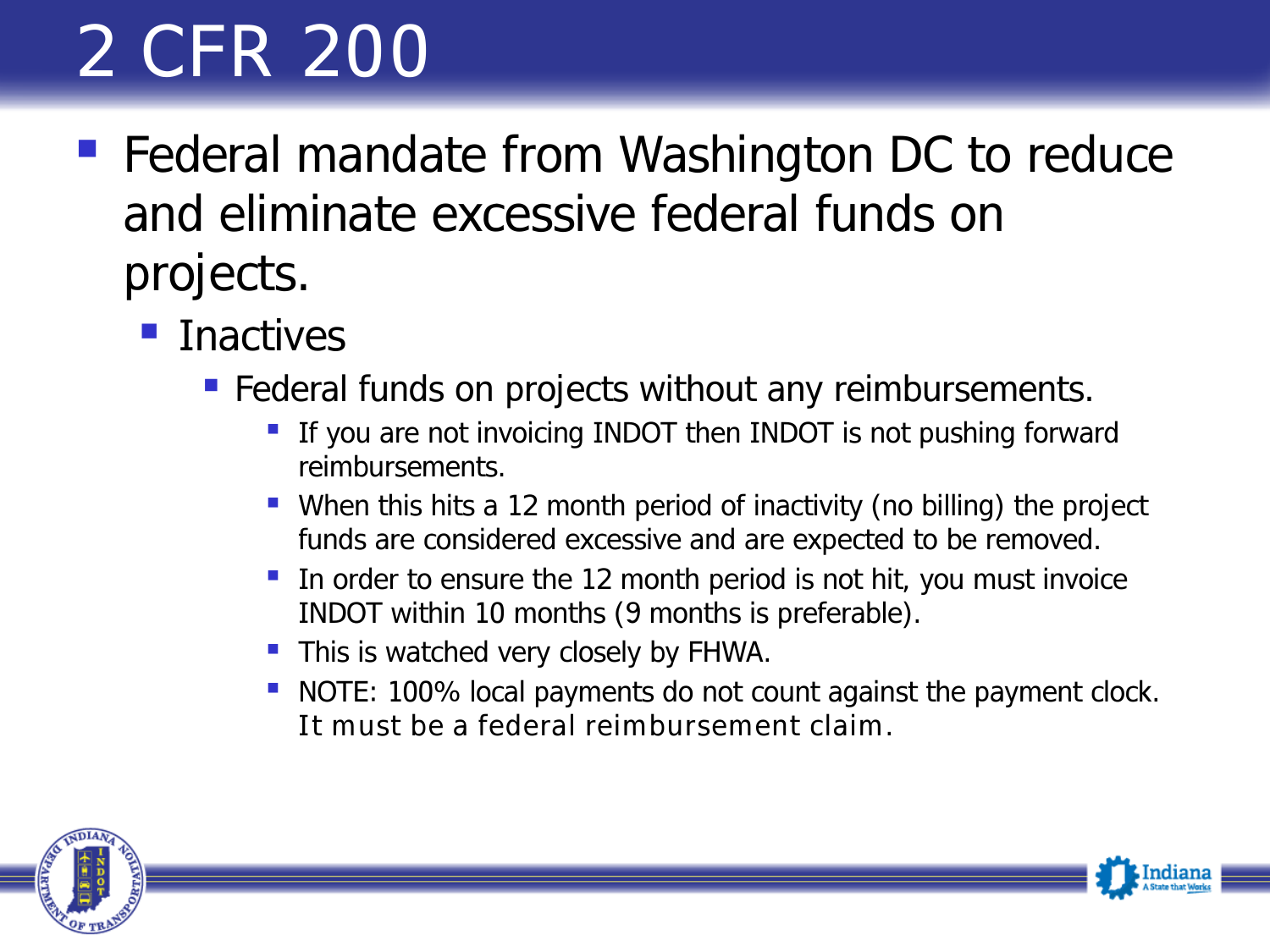

# 2 CFR 200
Federal mandate from Washington DC to reduce and eliminate excessive federal funds on projects.
Inactives
Federal funds on projects without any reimbursements.
If you are not invoicing INDOT then INDOT is not pushing forward reimbursements.
When this hits a 12 month period of inactivity (no billing) the project funds are considered excessive and are expected to be removed.
In order to ensure the 12 month period is not hit, you must invoice INDOT within 10 months (9 months is preferable).
This is watched very closely by FHWA.
NOTE: 100% local payments do not count against the payment clock.  It must be a federal reimbursement claim.